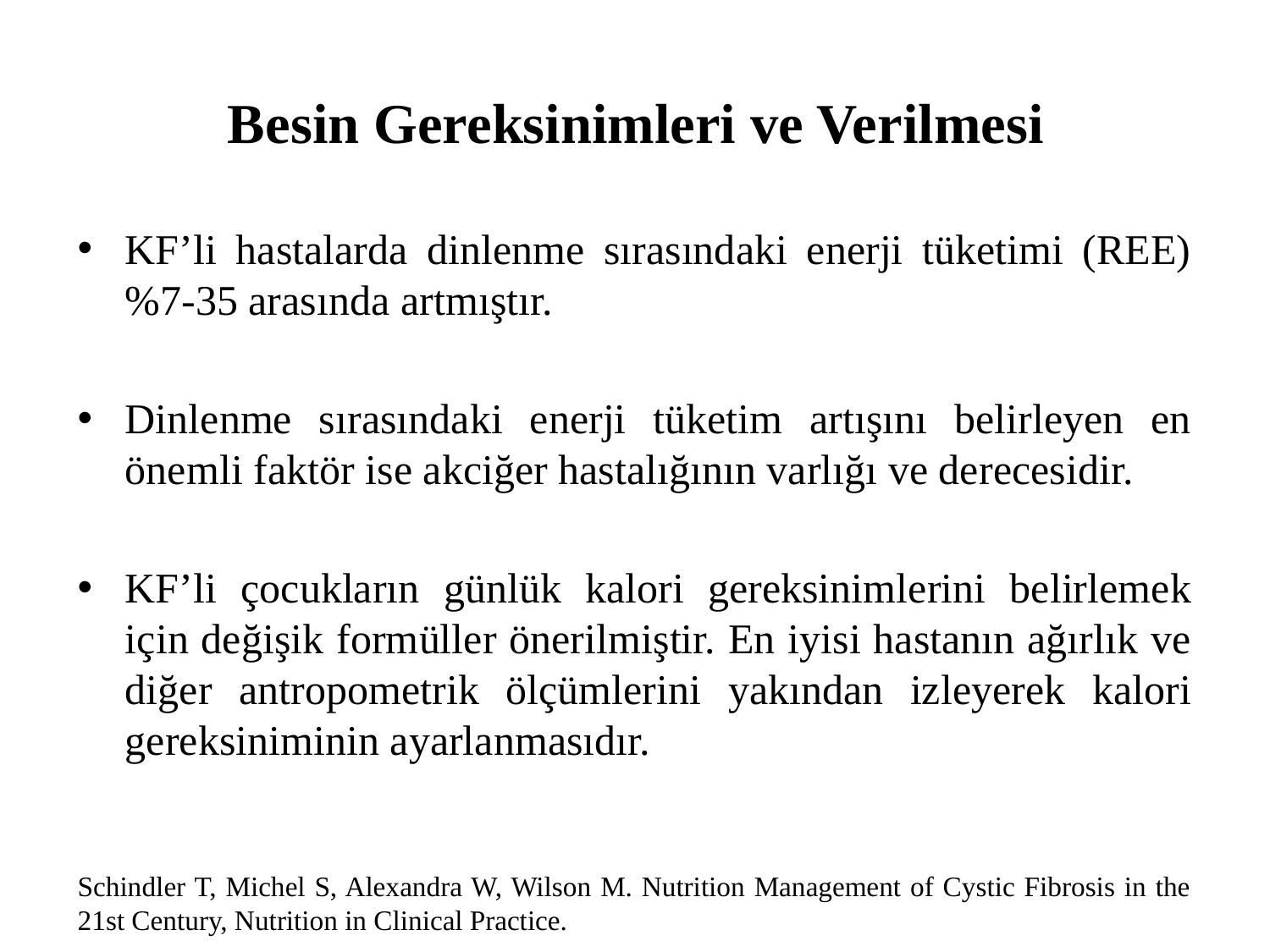

# Besin Gereksinimleri ve Verilmesi
KF’li hastalarda dinlenme sırasındaki enerji tüketimi (REE) %7-35 arasında artmıştır.

Dinlenme sırasındaki enerji tüketim artışını belirleyen en önemli faktör ise akciğer hastalığının varlığı ve derecesidir.

KF’li çocukların günlük kalori gereksinimlerini belirlemek için değişik formüller önerilmiştir. En iyisi hastanın ağırlık ve diğer antropometrik ölçümlerini yakından izleyerek kalori gereksiniminin ayarlanmasıdır.

Schindler T, Michel S, Alexandra W, Wilson M. Nutrition Management of Cystic Fibrosis in the 21st Century, Nutrition in Clinical Practice.